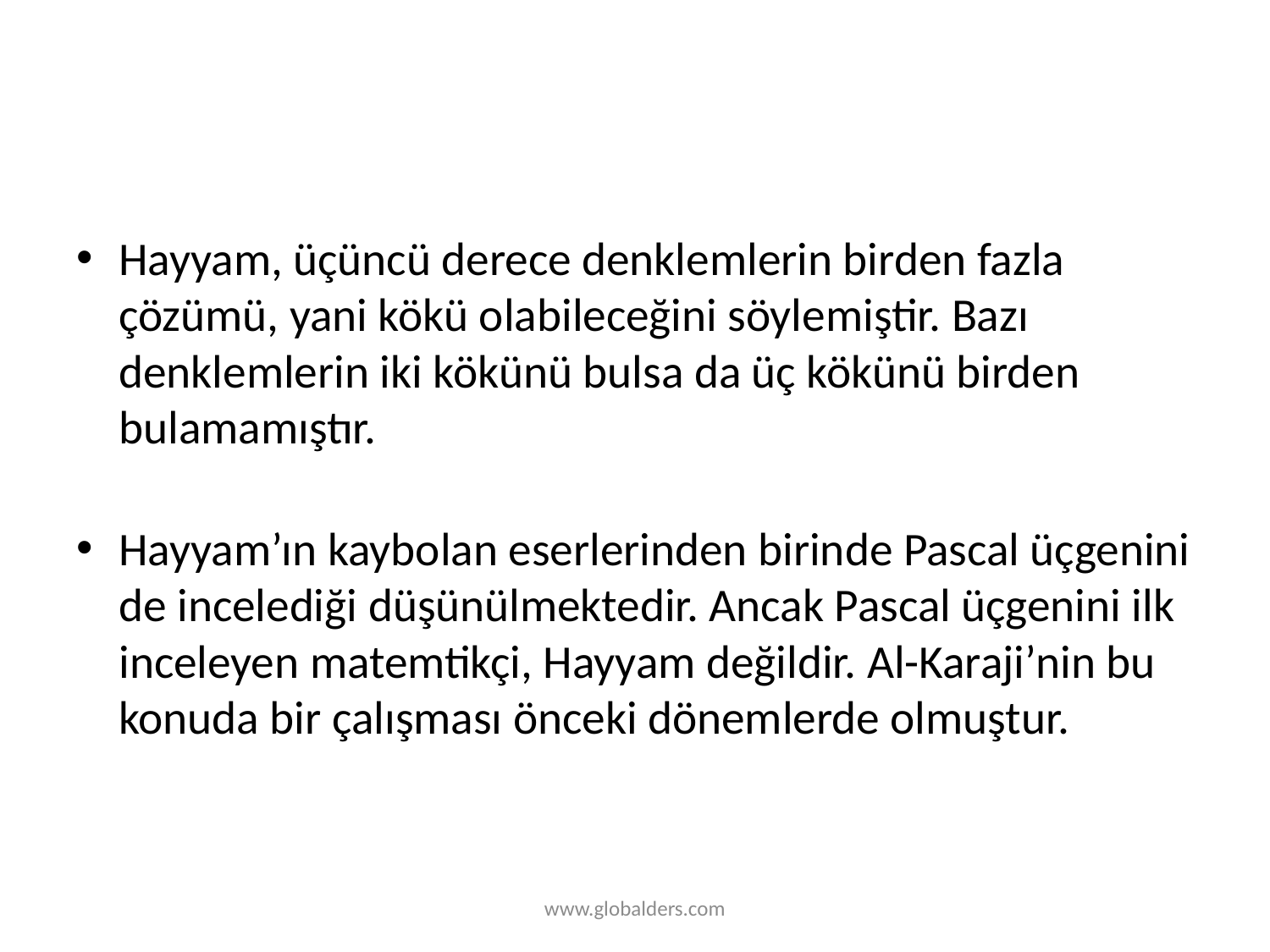

#
Hayyam, üçüncü derece denklemlerin birden fazla çözümü, yani kökü olabileceğini söylemiştir. Bazı denklemlerin iki kökünü bulsa da üç kökünü birden bulamamıştır.
Hayyam’ın kaybolan eserlerinden birinde Pascal üçgenini de incelediği düşünülmektedir. Ancak Pascal üçgenini ilk inceleyen matemtikçi, Hayyam değildir. Al-Karaji’nin bu konuda bir çalışması önceki dönemlerde olmuştur.
www.globalders.com